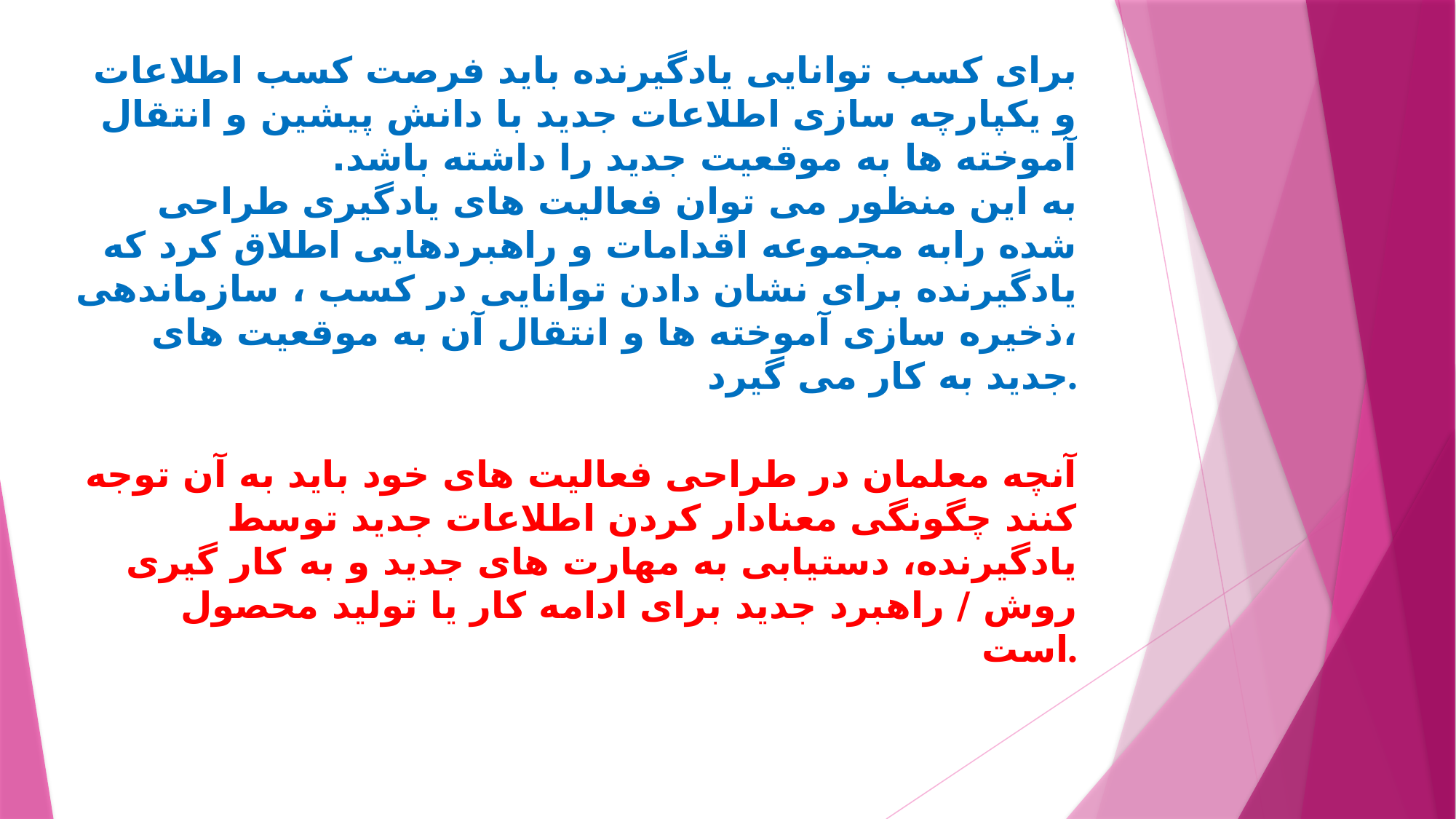

# برای کسب توانایی یادگیرنده باید فرصت کسب اطلاعات و یکپارچه سازی اطلاعات جدید با دانش پیشین و انتقال آموخته ها به موقعیت جدید را داشته باشد. به این منظور می توان فعالیت های یادگیری طراحی شده رابه مجموعه اقدامات و راهبردهایی اطلاق کرد که یادگیرنده برای نشان دادن توانایی در کسب ، سازماندهی ،ذخیره سازی آموخته ها و انتقال آن به موقعیت های جدید به کار می گیرد.
آنچه معلمان در طراحی فعالیت های خود باید به آن توجه کنند چگونگی معنادار کردن اطلاعات جدید توسط یادگیرنده، دستیابی به مهارت های جدید و به کار گیری روش / راهبرد جدید برای ادامه کار یا تولید محصول است.